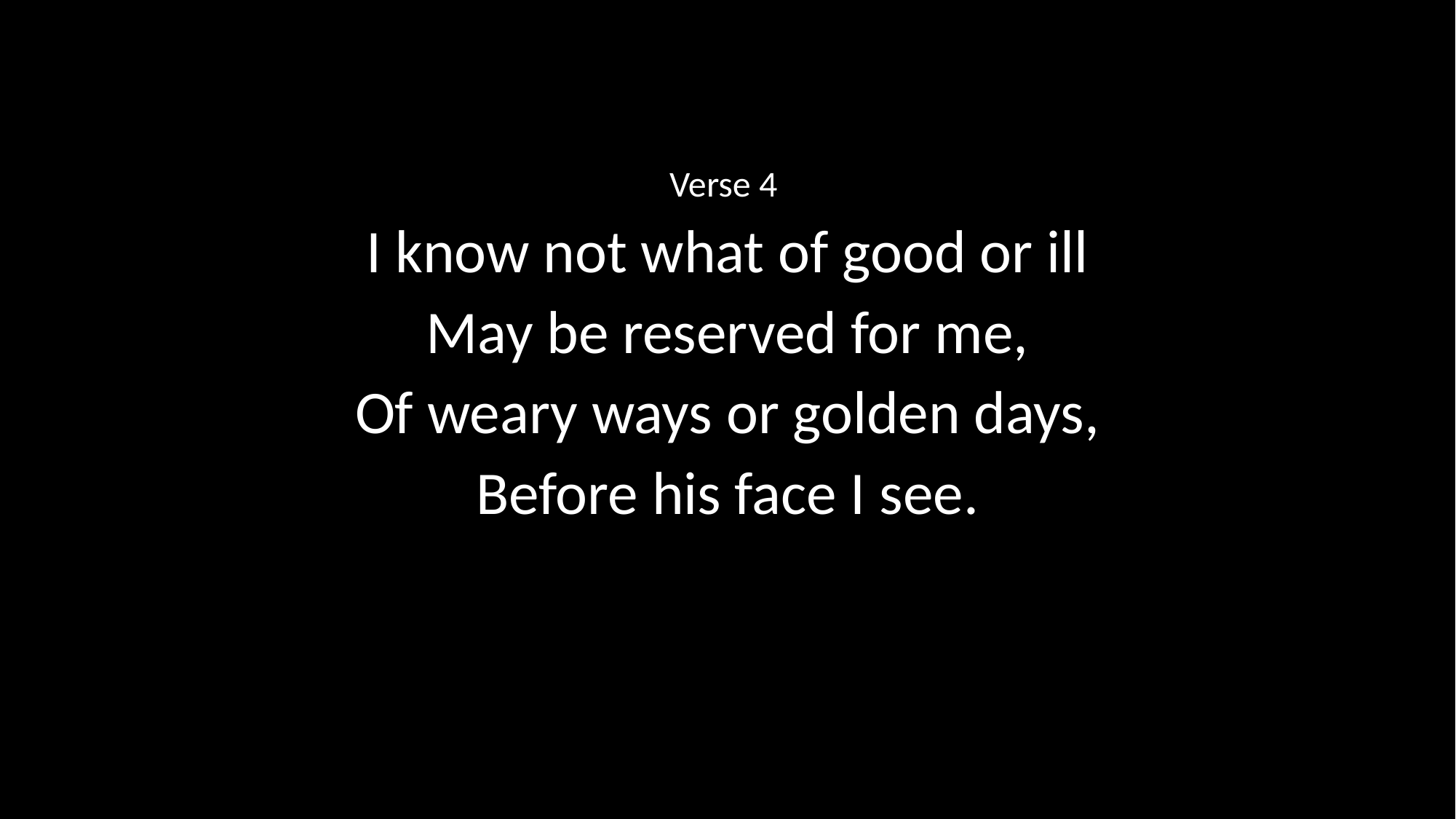

Verse 4
I know not what of good or ill
May be reserved for me,
Of weary ways or golden days,
Before his face I see.